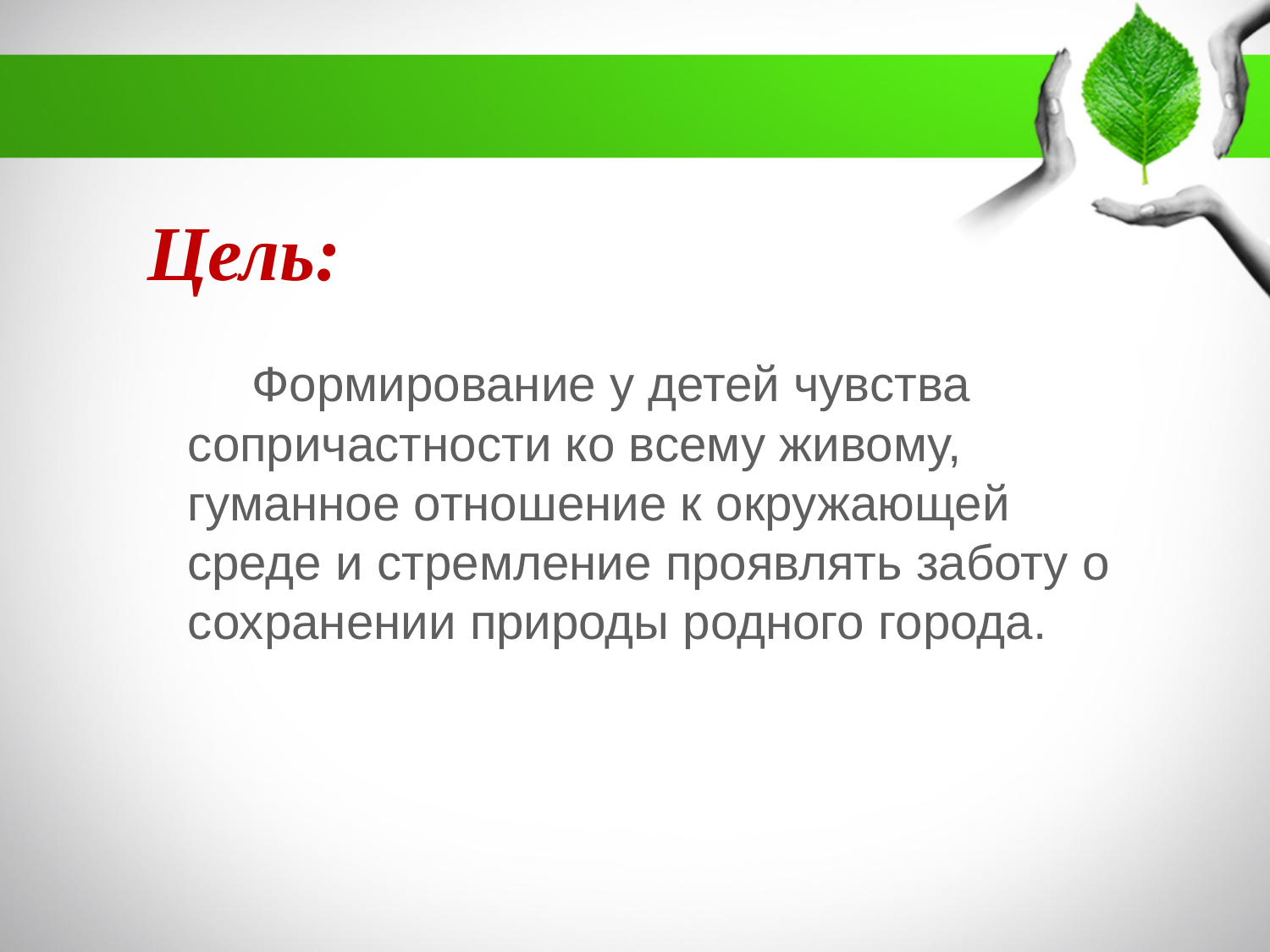

# Цель:
         Формирование у детей чувства сопричастности ко всему живому, гуманное отношение к окружающей среде и стремление проявлять заботу о сохранении природы родного города.